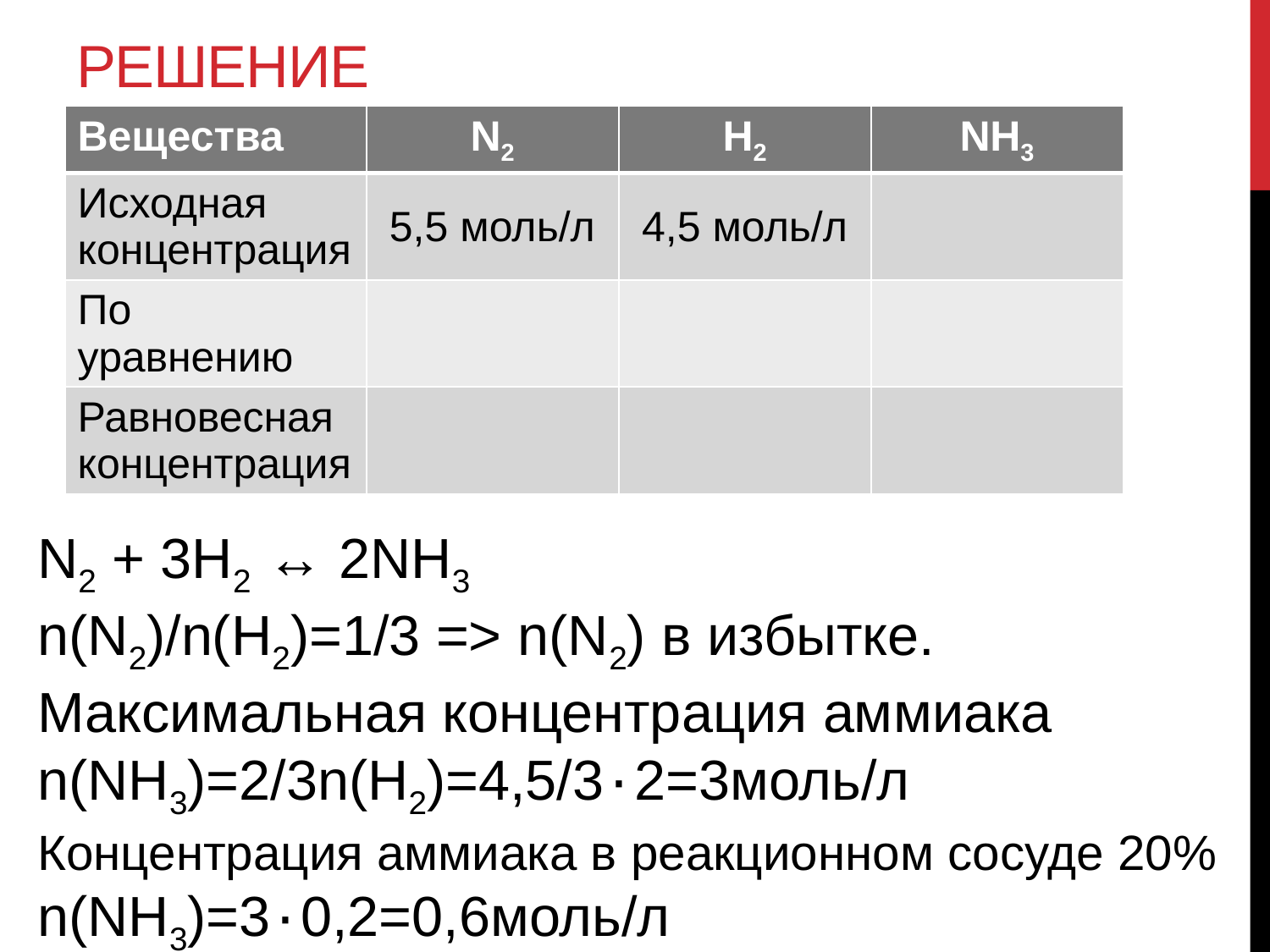

# решение
| Вещества | N2 | Н2 | NН3 |
| --- | --- | --- | --- |
| Исходная концентрация | 5,5 моль/л | 4,5 моль/л |  |
| По уравнению |  |  |  |
| Равновесная концентрация |  |  |  |
N2 + 3H2 ↔ 2NH3
n(N2)/n(H2)=1/3 => n(N2) в избытке.
Максимальная концентрация аммиака n(NH3)=2/3n(H2)=4,5/3٠2=3моль/л
Концентрация аммиака в реакционном сосуде 20%
n(NH3)=3٠0,2=0,6моль/л